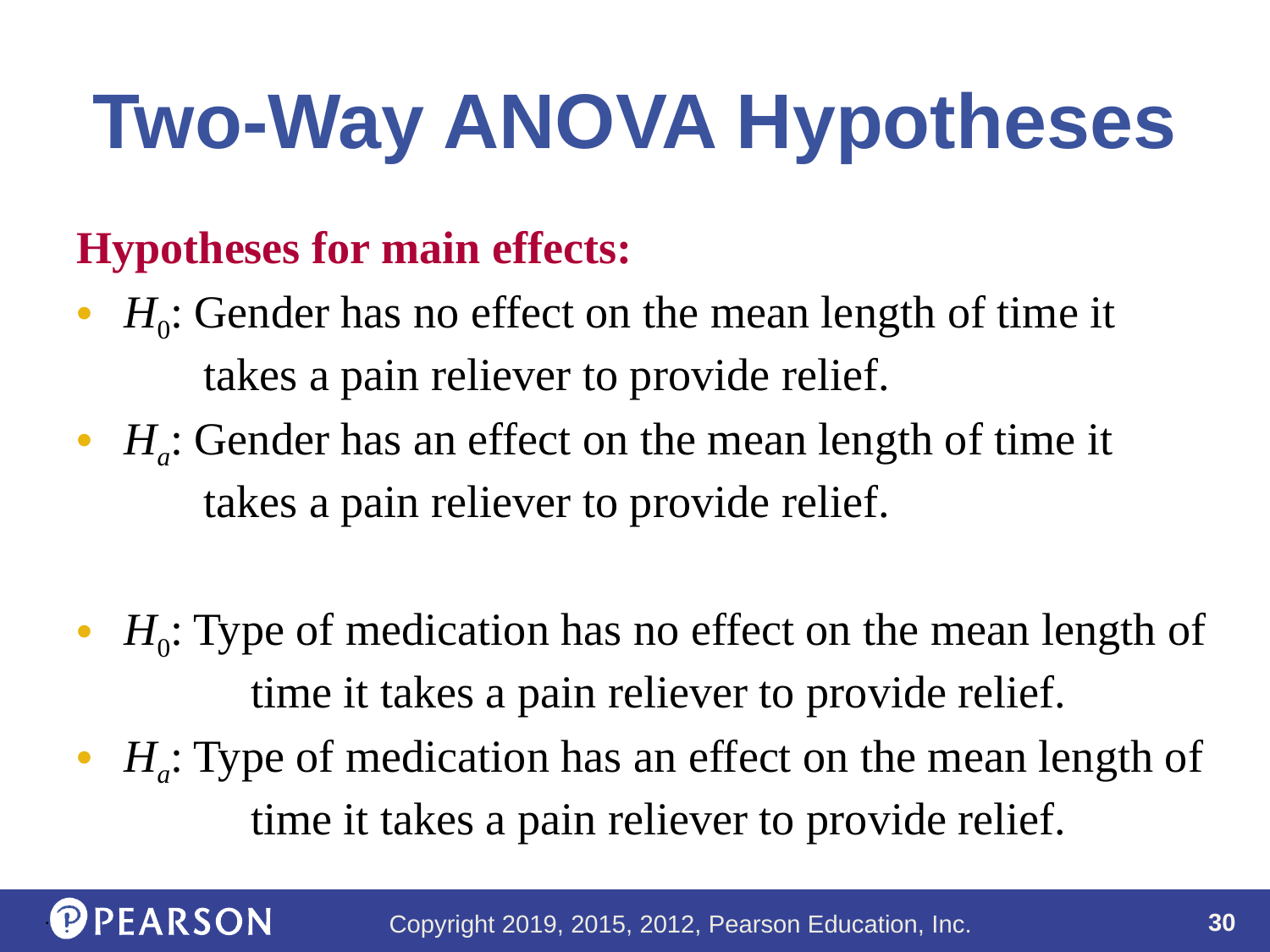

# Two-Way ANOVA Hypotheses
Hypotheses for main effects:
H0: Gender has no effect on the mean length of time it
       takes a pain reliever to provide relief.
Ha: Gender has an effect on the mean length of time it
       takes a pain reliever to provide relief.

H0: Type of medication has no effect on the mean length of
	time it takes a pain reliever to provide relief.
Ha: Type of medication has an effect on the mean length of 	time it takes a pain reliever to provide relief.

.